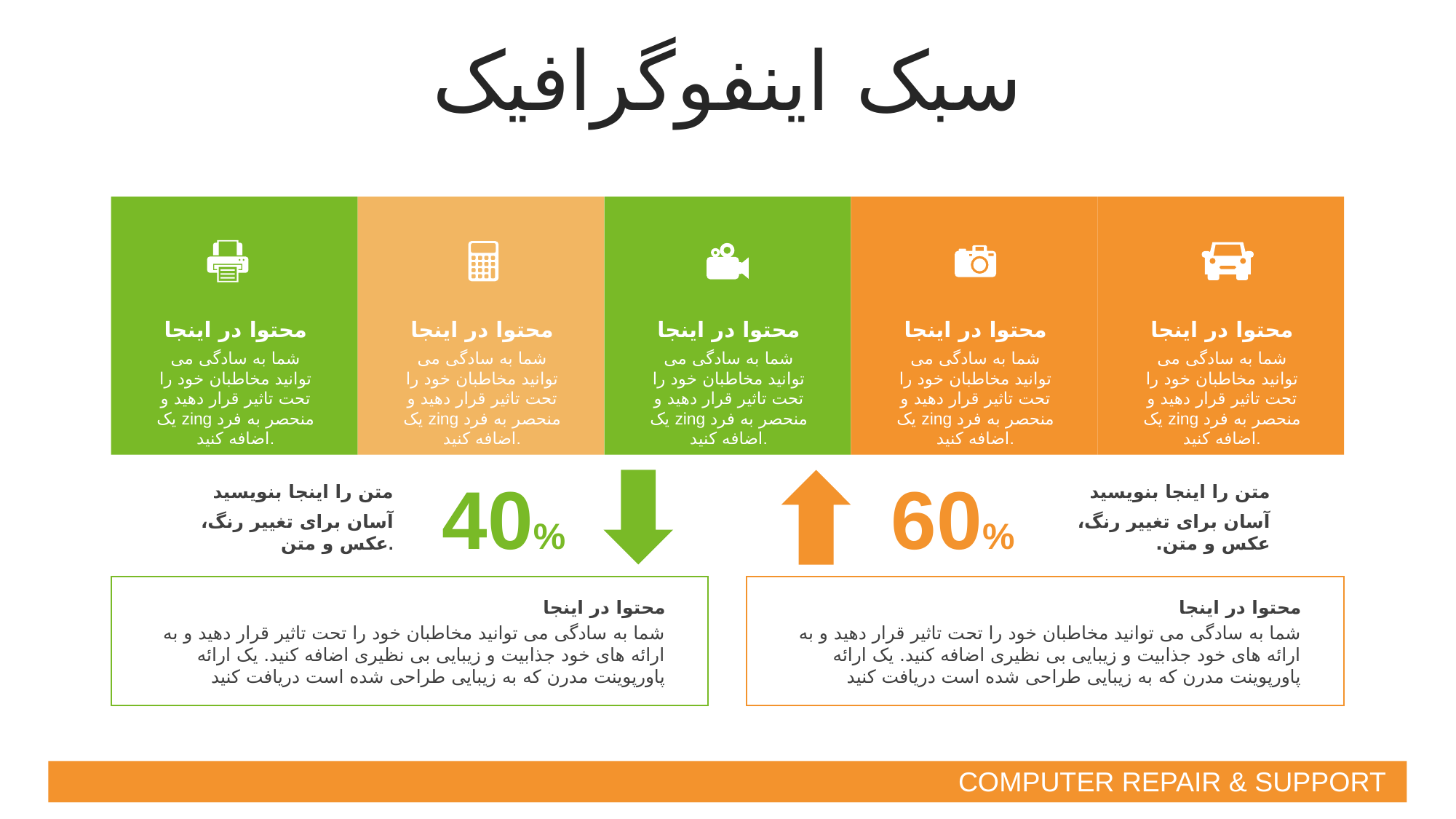

سبک اینفوگرافیک

محتوا در اینجا
شما به سادگی می توانید مخاطبان خود را تحت تاثیر قرار دهید و یک zing منحصر به فرد اضافه کنید.
محتوا در اینجا
شما به سادگی می توانید مخاطبان خود را تحت تاثیر قرار دهید و یک zing منحصر به فرد اضافه کنید.
محتوا در اینجا
شما به سادگی می توانید مخاطبان خود را تحت تاثیر قرار دهید و یک zing منحصر به فرد اضافه کنید.
محتوا در اینجا
شما به سادگی می توانید مخاطبان خود را تحت تاثیر قرار دهید و یک zing منحصر به فرد اضافه کنید.
محتوا در اینجا
شما به سادگی می توانید مخاطبان خود را تحت تاثیر قرار دهید و یک zing منحصر به فرد اضافه کنید.
40%
60%

متن را اینجا بنویسید
آسان برای تغییر رنگ، عکس و متن.
متن را اینجا بنویسید
آسان برای تغییر رنگ، عکس و متن.

محتوا در اینجا
شما به سادگی می توانید مخاطبان خود را تحت تاثیر قرار دهید و به ارائه های خود جذابیت و زیبایی بی نظیری اضافه کنید. یک ارائه پاورپوینت مدرن که به زیبایی طراحی شده است دریافت کنید
محتوا در اینجا
شما به سادگی می توانید مخاطبان خود را تحت تاثیر قرار دهید و به ارائه های خود جذابیت و زیبایی بی نظیری اضافه کنید. یک ارائه پاورپوینت مدرن که به زیبایی طراحی شده است دریافت کنید